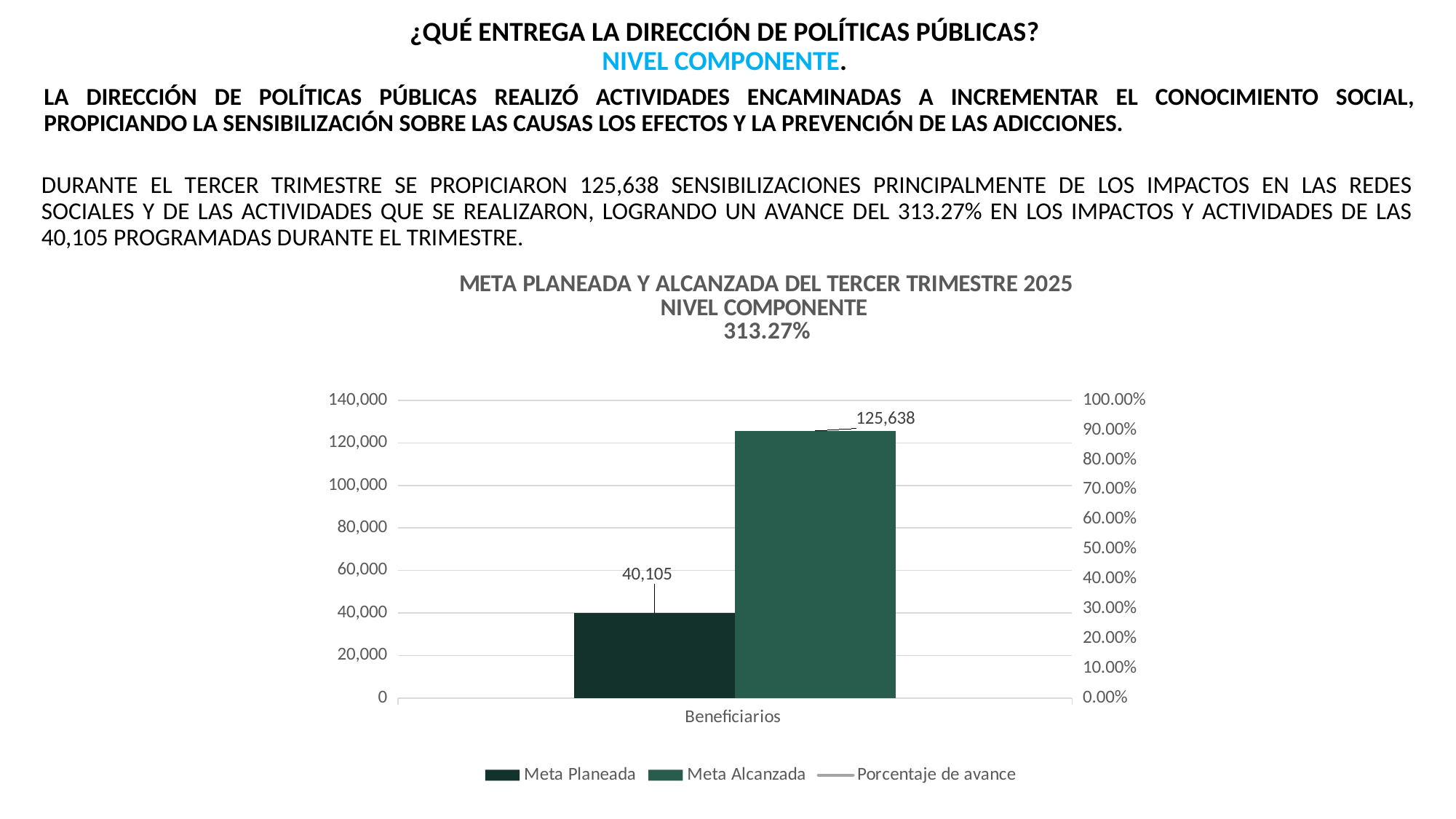

¿QUÉ ENTREGA LA DIRECCIÓN DE POLÍTICAS PÚBLICAS?  NIVEL COMPONENTE.
LA DIRECCIÓN DE POLÍTICAS PÚBLICAS REALIZÓ ACTIVIDADES ENCAMINADAS A INCREMENTAR EL CONOCIMIENTO SOCIAL, PROPICIANDO LA SENSIBILIZACIÓN SOBRE LAS CAUSAS LOS EFECTOS Y LA PREVENCIÓN DE LAS ADICCIONES.
DURANTE EL TERCER TRIMESTRE SE PROPICIARON 125,638 SENSIBILIZACIONES PRINCIPALMENTE DE LOS IMPACTOS EN LAS REDES SOCIALES Y DE LAS ACTIVIDADES QUE SE REALIZARON, LOGRANDO UN AVANCE DEL 313.27% EN LOS IMPACTOS Y ACTIVIDADES DE LAS 40,105 PROGRAMADAS DURANTE EL TRIMESTRE.

### Chart: META PLANEADA Y ALCANZADA DEL TERCER TRIMESTRE 2025
NIVEL COMPONENTE
313.27%

| Category | Meta Planeada | Meta Alcanzada |  |
|---|---|---|---|
| Beneficiarios  | 40105.0 | 125638.0 | 3.1327265926941776 |